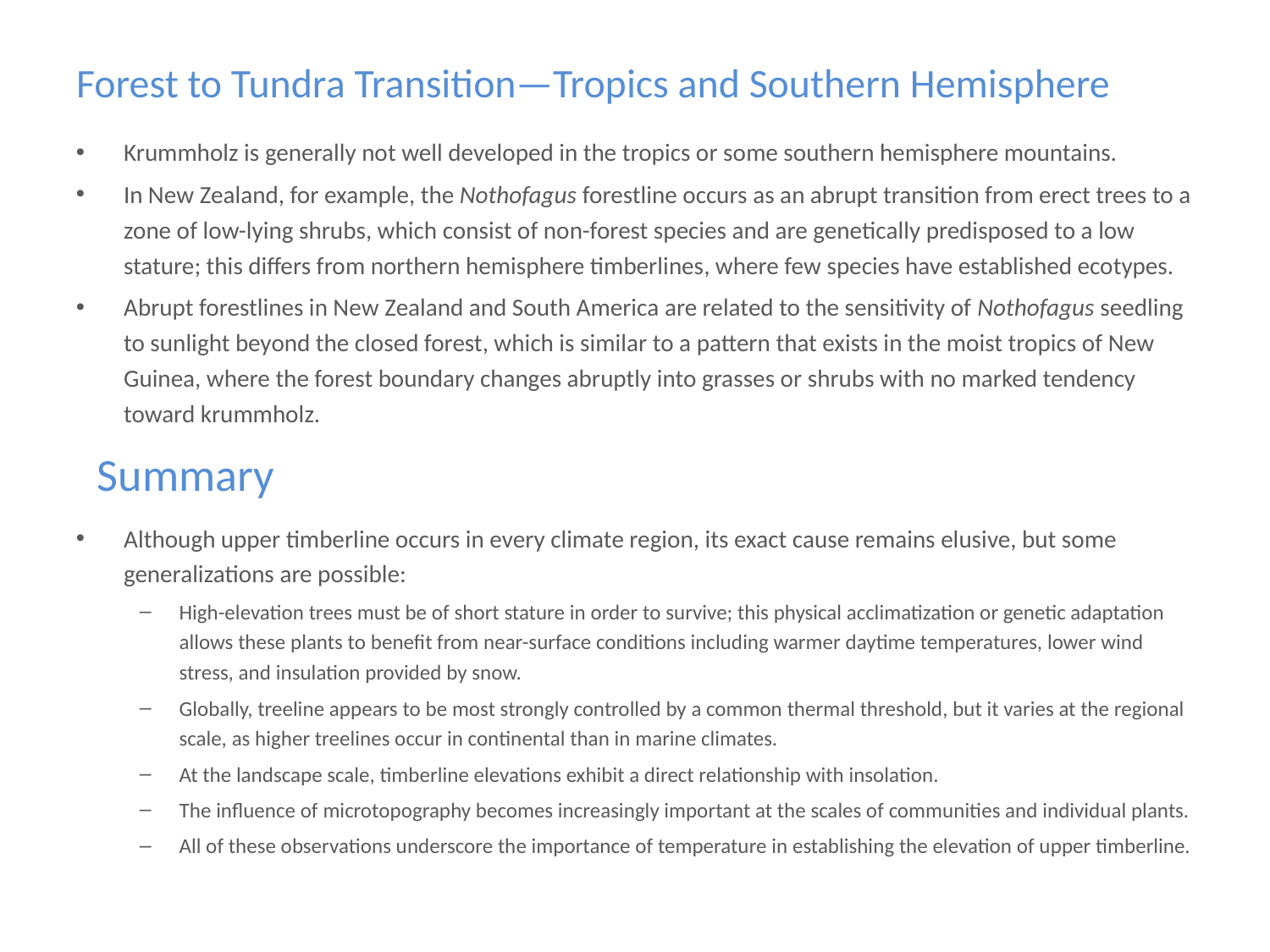

# Forest to Tundra Transition—Tropics and Southern Hemisphere
Krummholz is generally not well developed in the tropics or some southern hemisphere mountains.
In New Zealand, for example, the Nothofagus forestline occurs as an abrupt transition from erect trees to a zone of low-lying shrubs, which consist of non-forest species and are genetically predisposed to a low stature; this differs from northern hemisphere timberlines, where few species have established ecotypes.
Abrupt forestlines in New Zealand and South America are related to the sensitivity of Nothofagus seedling to sunlight beyond the closed forest, which is similar to a pattern that exists in the moist tropics of New Guinea, where the forest boundary changes abruptly into grasses or shrubs with no marked tendency toward krummholz.

Summary
Although upper timberline occurs in every climate region, its exact cause remains elusive, but some generalizations are possible:
High-elevation trees must be of short stature in order to survive; this physical acclimatization or genetic adaptation allows these plants to benefit from near-surface conditions including warmer daytime temperatures, lower wind stress, and insulation provided by snow.
Globally, treeline appears to be most strongly controlled by a common thermal threshold, but it varies at the regional scale, as higher treelines occur in continental than in marine climates.
At the landscape scale, timberline elevations exhibit a direct relationship with insolation.
The influence of microtopography becomes increasingly important at the scales of communities and individual plants.
All of these observations underscore the importance of temperature in establishing the elevation of upper timberline.